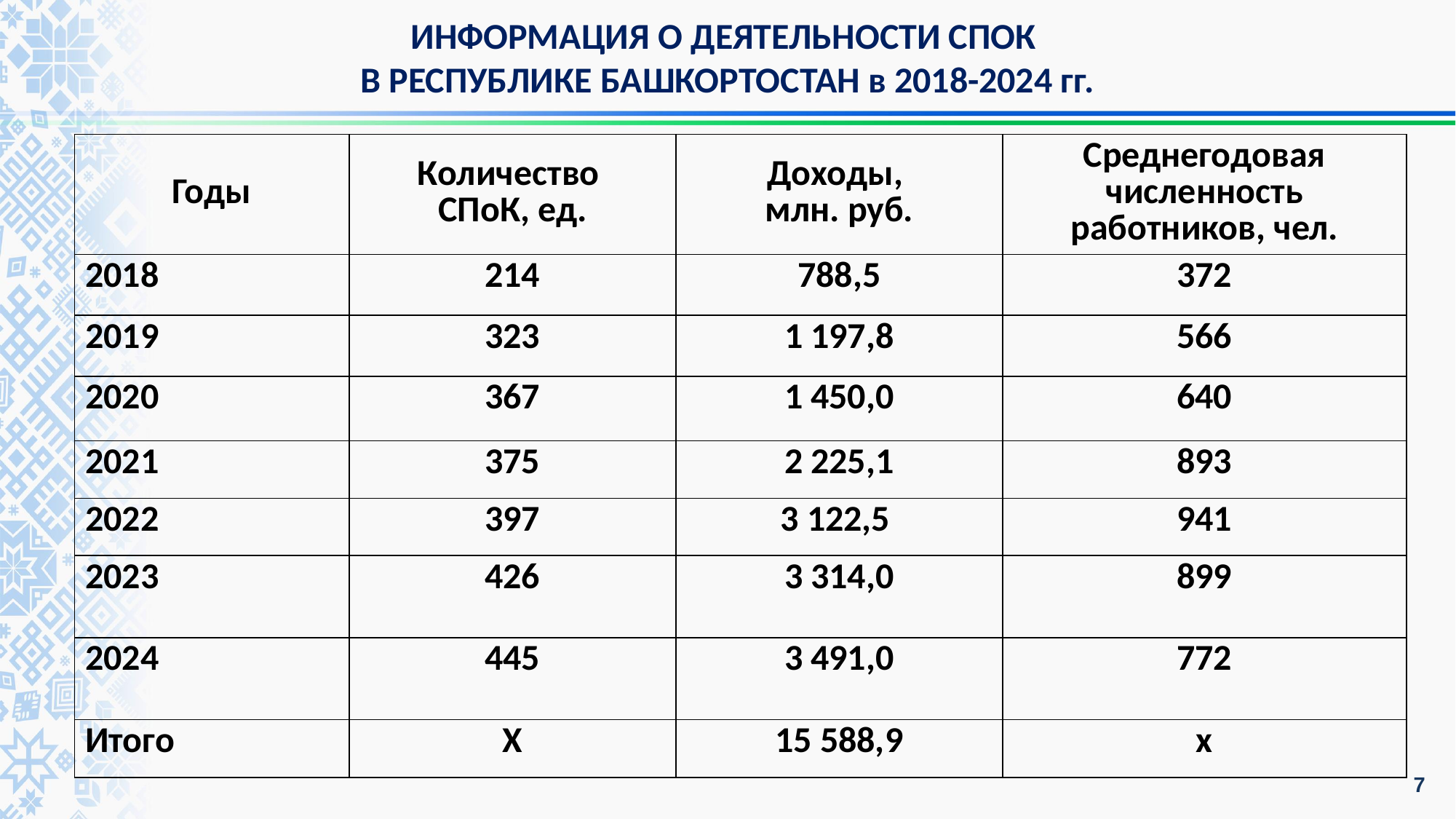

# ИНФОРМАЦИЯ О ДЕЯТЕЛЬНОСТИ СПОК В РЕСПУБЛИКЕ БАШКОРТОСТАН в 2018-2024 гг.
| Годы | Количество СПоК, ед. | Доходы, млн. руб. | Среднегодовая численность работников, чел. |
| --- | --- | --- | --- |
| 2018 | 214 | 788,5 | 372 |
| 2019 | 323 | 1 197,8 | 566 |
| 2020 | 367 | 1 450,0 | 640 |
| 2021 | 375 | 2 225,1 | 893 |
| 2022 | 397 | 3 122,5 | 941 |
| 2023 | 426 | 3 314,0 | 899 |
| 2024 | 445 | 3 491,0 | 772 |
| Итого | Х | 15 588,9 | х |
7